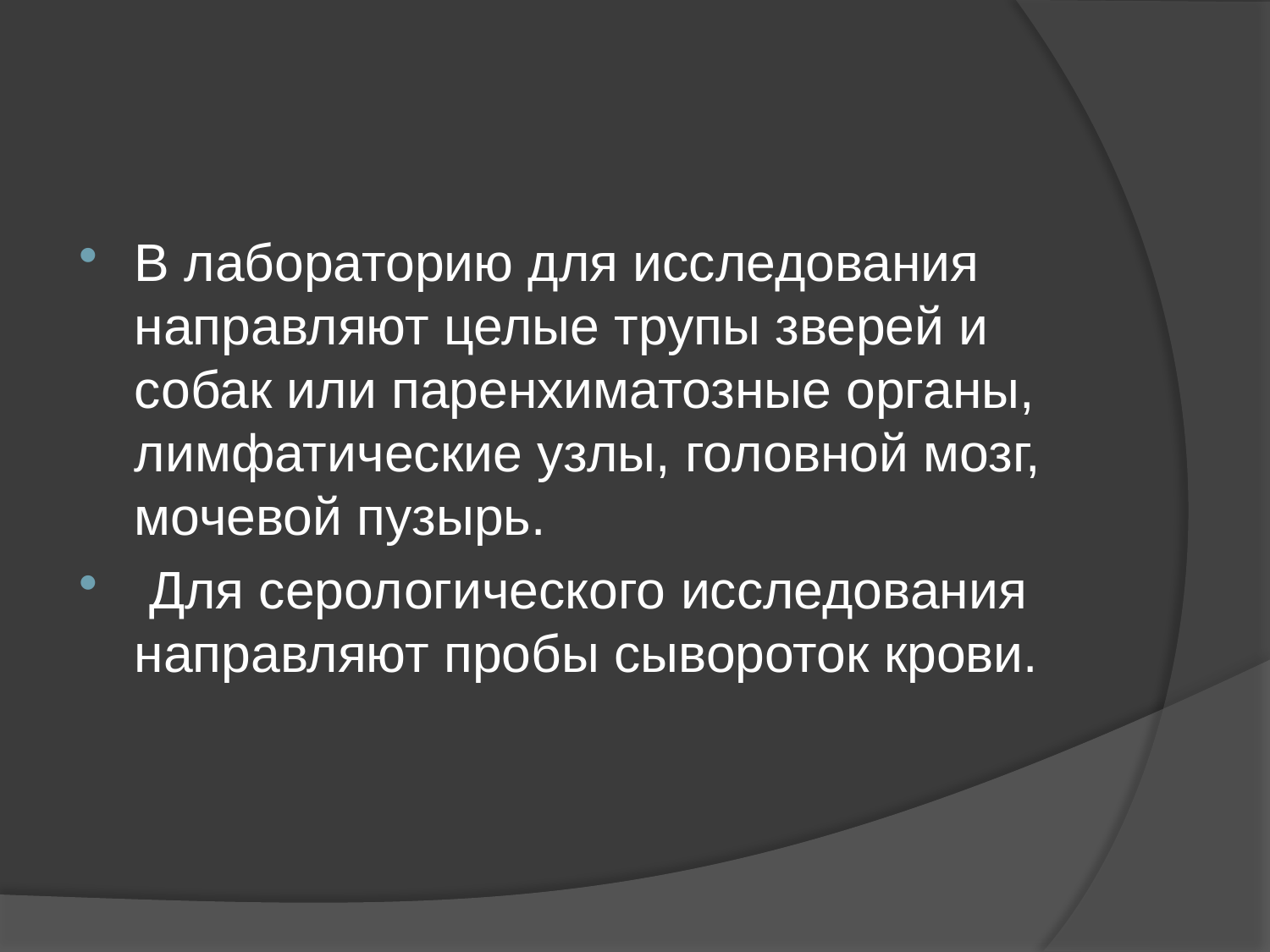

В лабораторию для исследования направляют целые трупы зверей и собак или паренхиматозные органы, лимфатические узлы, головной мозг, мочевой пузырь.
 Для серологического исследования направляют пробы сывороток крови.